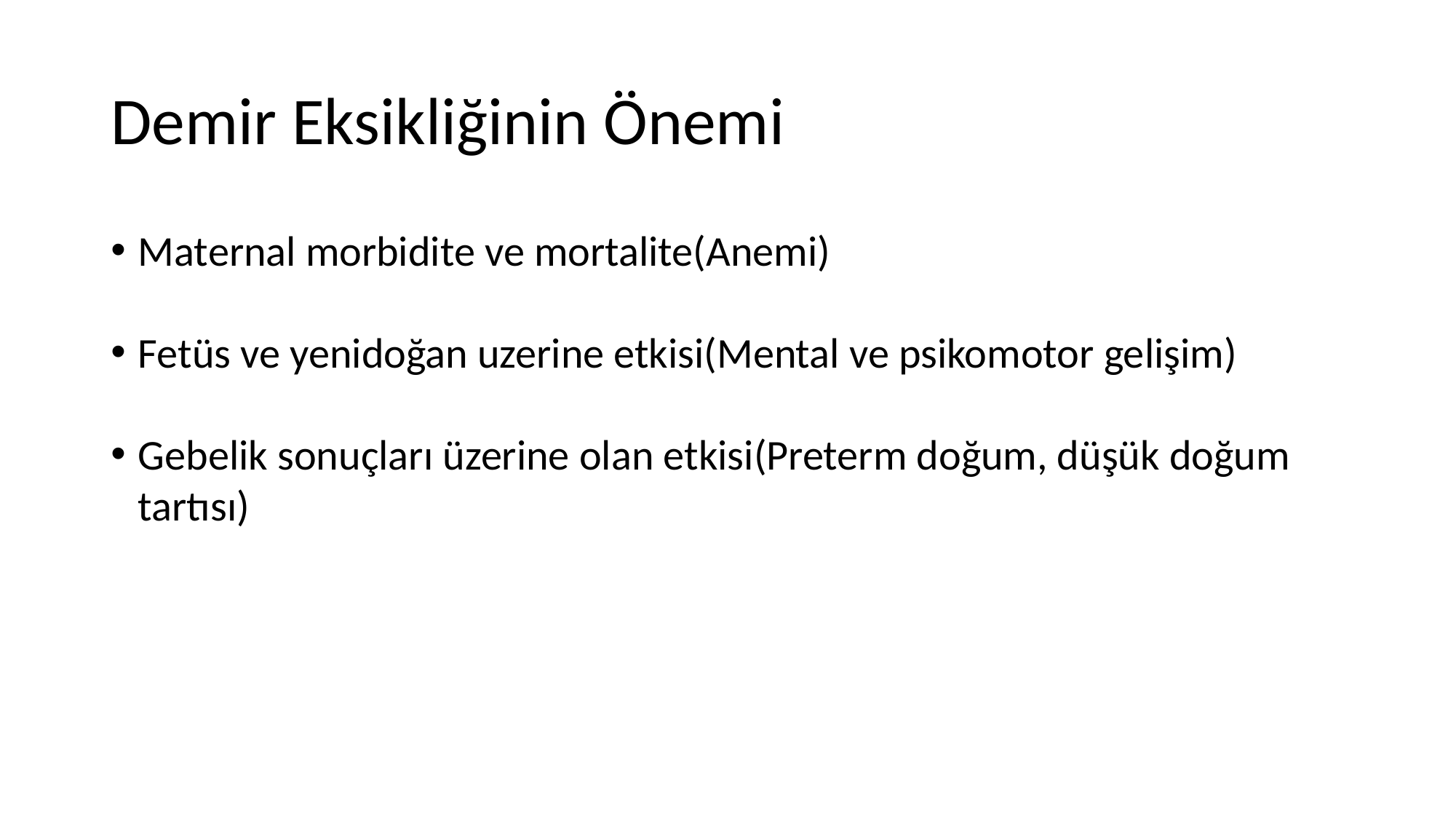

# Demir Eksikliğinin Önemi
Maternal morbidite ve mortalite(Anemi)

Fetüs ve yenidoğan uzerine etkisi(Mental ve psikomotor gelişim)

Gebelik sonuçları üzerine olan etkisi(Preterm doğum, düşük doğum tartısı)